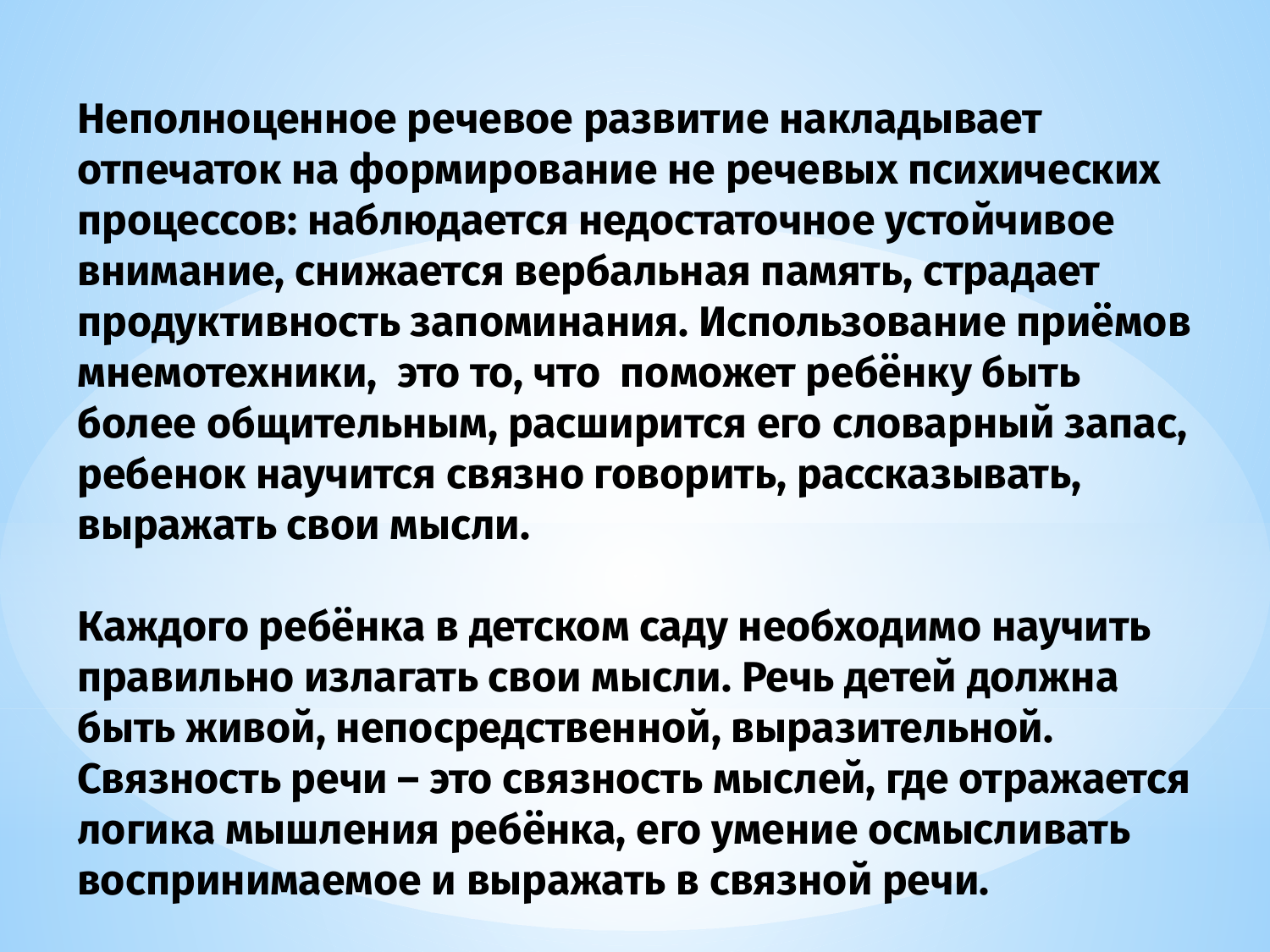

Неполноценное речевое развитие накладывает отпечаток на формирование не речевых психических процессов: наблюдается недостаточное устойчивое внимание, снижается вербальная память, страдает продуктивность запоминания. Использование приёмов мнемотехники,  это то, что  поможет ребёнку быть более общительным, расширится его словарный запас, ребенок научится связно говорить, рассказывать, выражать свои мысли.

Каждого ребёнка в детском саду необходимо научить правильно излагать свои мысли. Речь детей должна быть живой, непосредственной, выразительной. Связность речи – это связность мыслей, где отражается логика мышления ребёнка, его умение осмысливать воспринимаемое и выражать в связной речи.